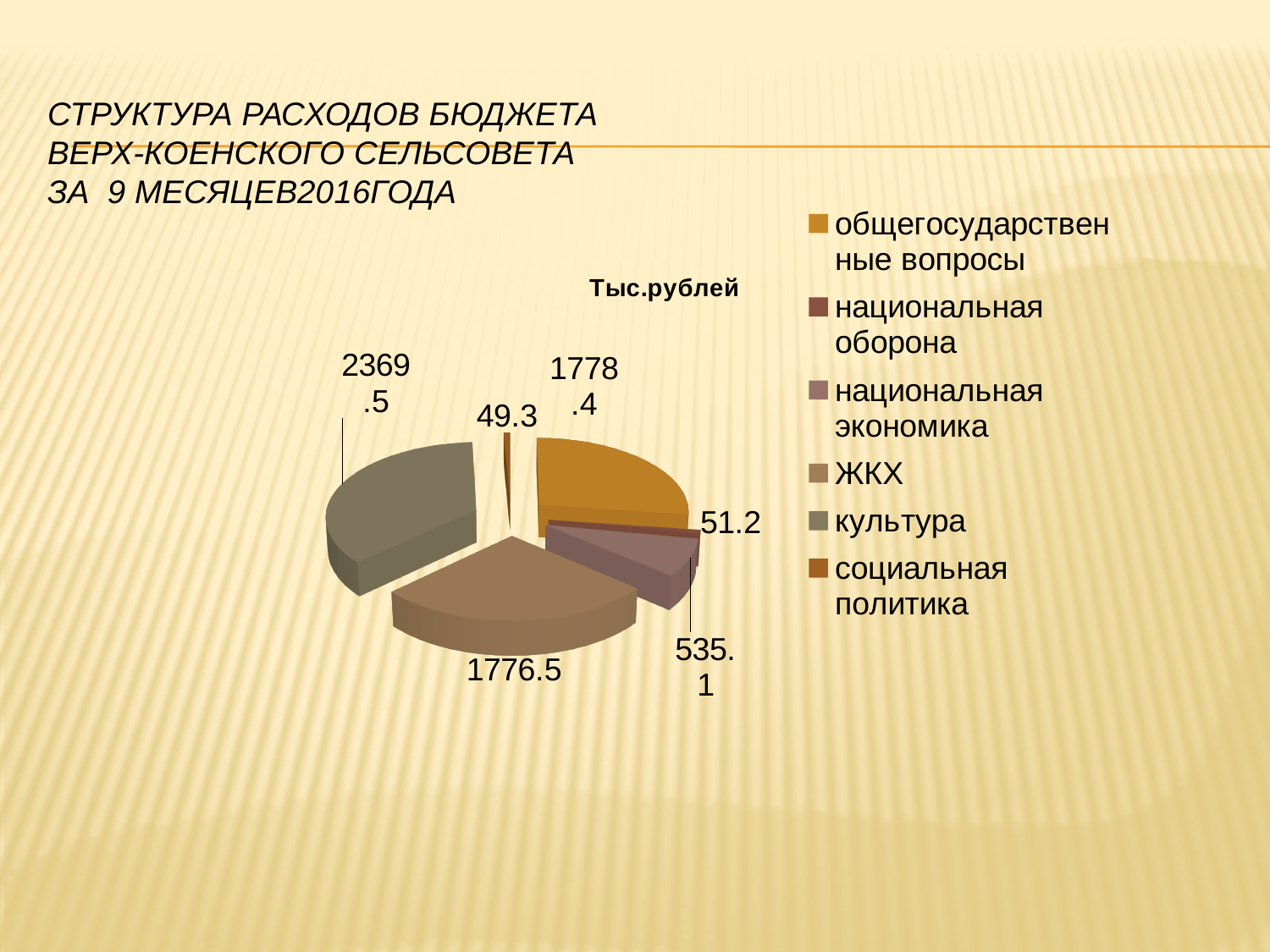

# Структура расходов бюджета Верх-Коенского сельсовета за  9 месяцев2016года

[unsupported chart]